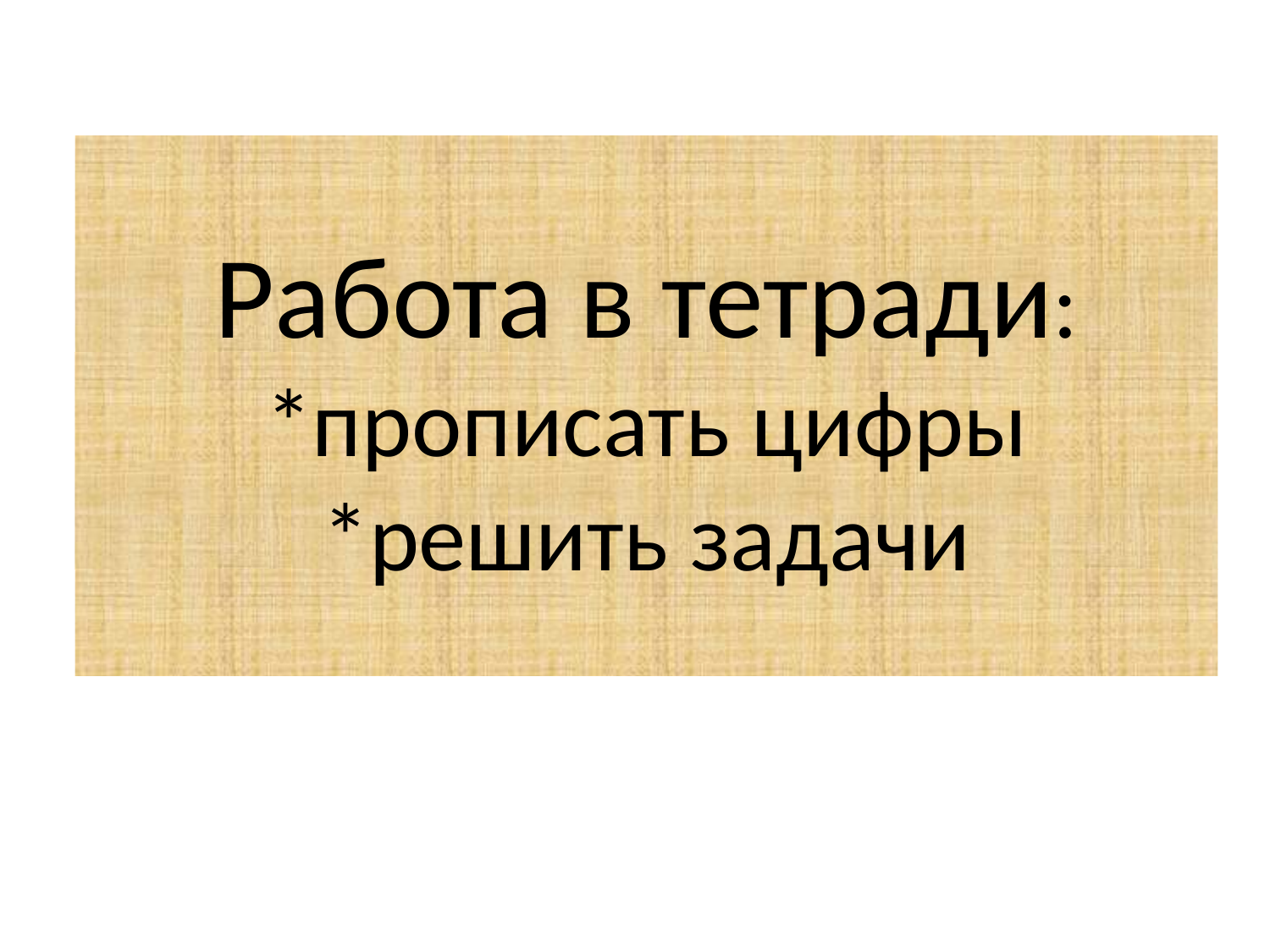

# Работа в тетради: *прописать цифры *решить задачи